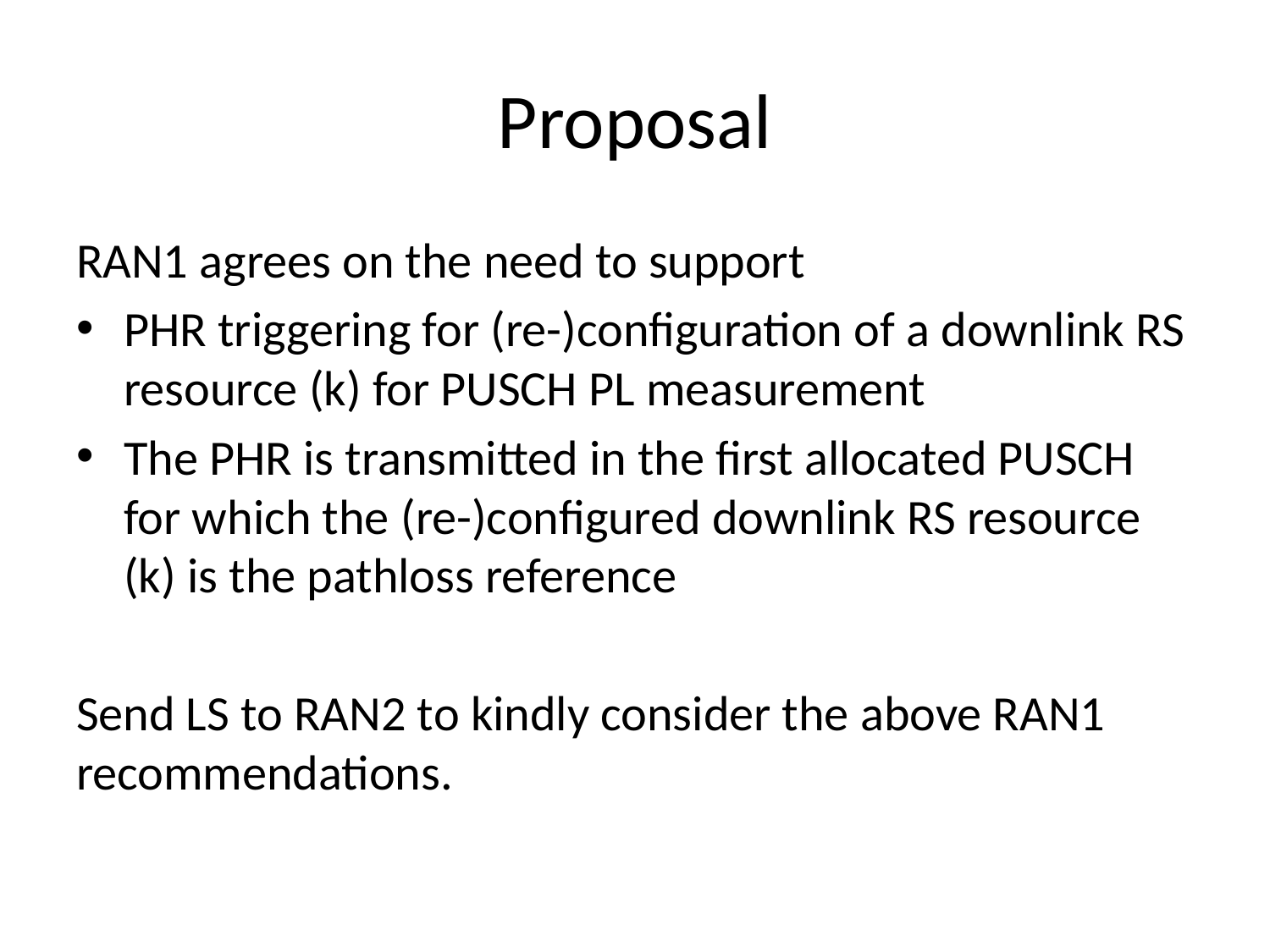

# Proposal
RAN1 agrees on the need to support
PHR triggering for (re-)configuration of a downlink RS resource (k) for PUSCH PL measurement
The PHR is transmitted in the first allocated PUSCH for which the (re-)configured downlink RS resource (k) is the pathloss reference

Send LS to RAN2 to kindly consider the above RAN1 recommendations.